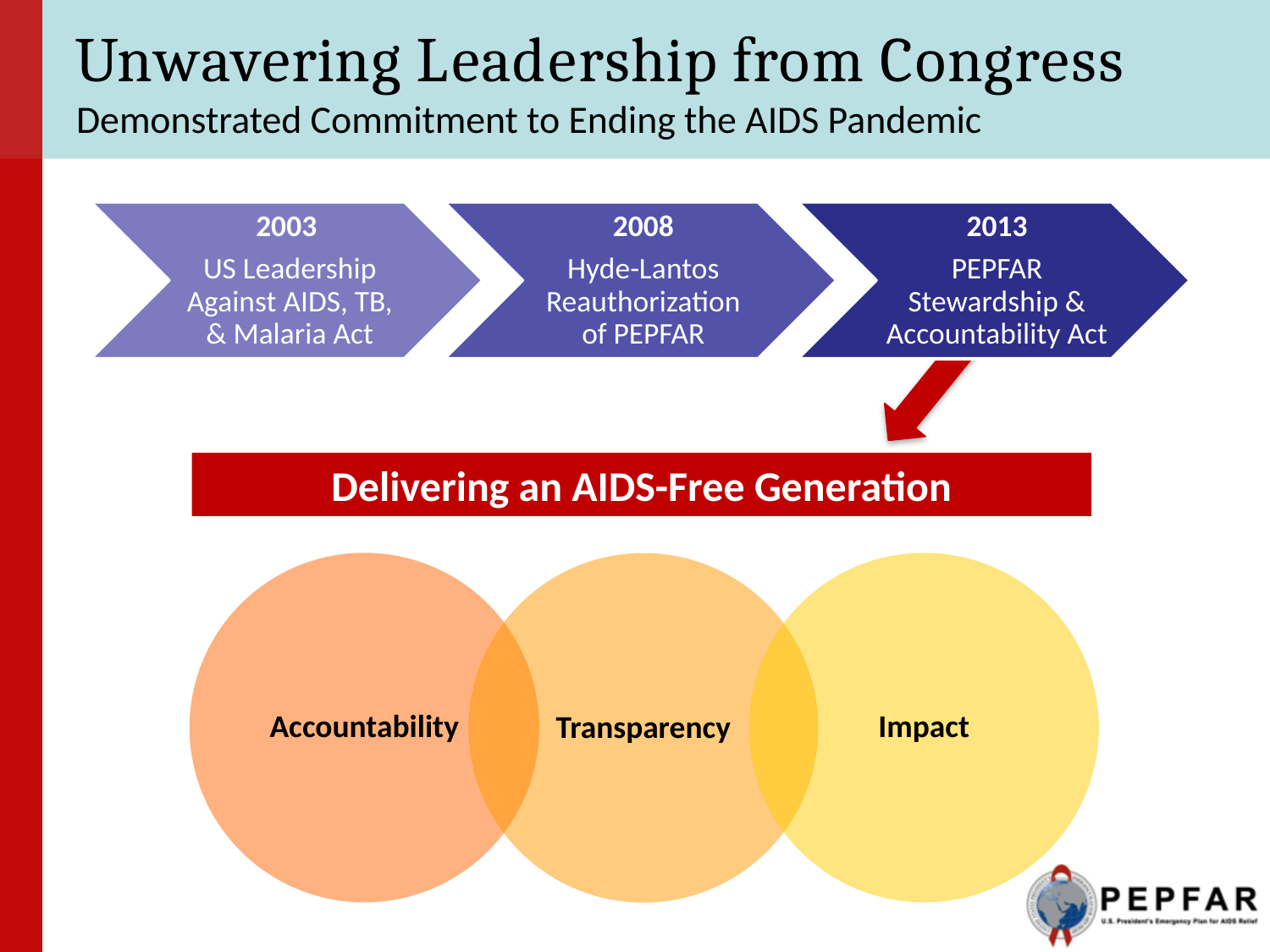

# Unwavering Leadership from Congress Demonstrated Commitment to Ending the AIDS Pandemic
2003
US Leadership Against AIDS, TB, & Malaria Act
2008
Hyde-Lantos Reauthorization of PEPFAR
2013
PEPFAR Stewardship & Accountability Act

Delivering an AIDS-Free Generation
Accountability
Transparency
Impact